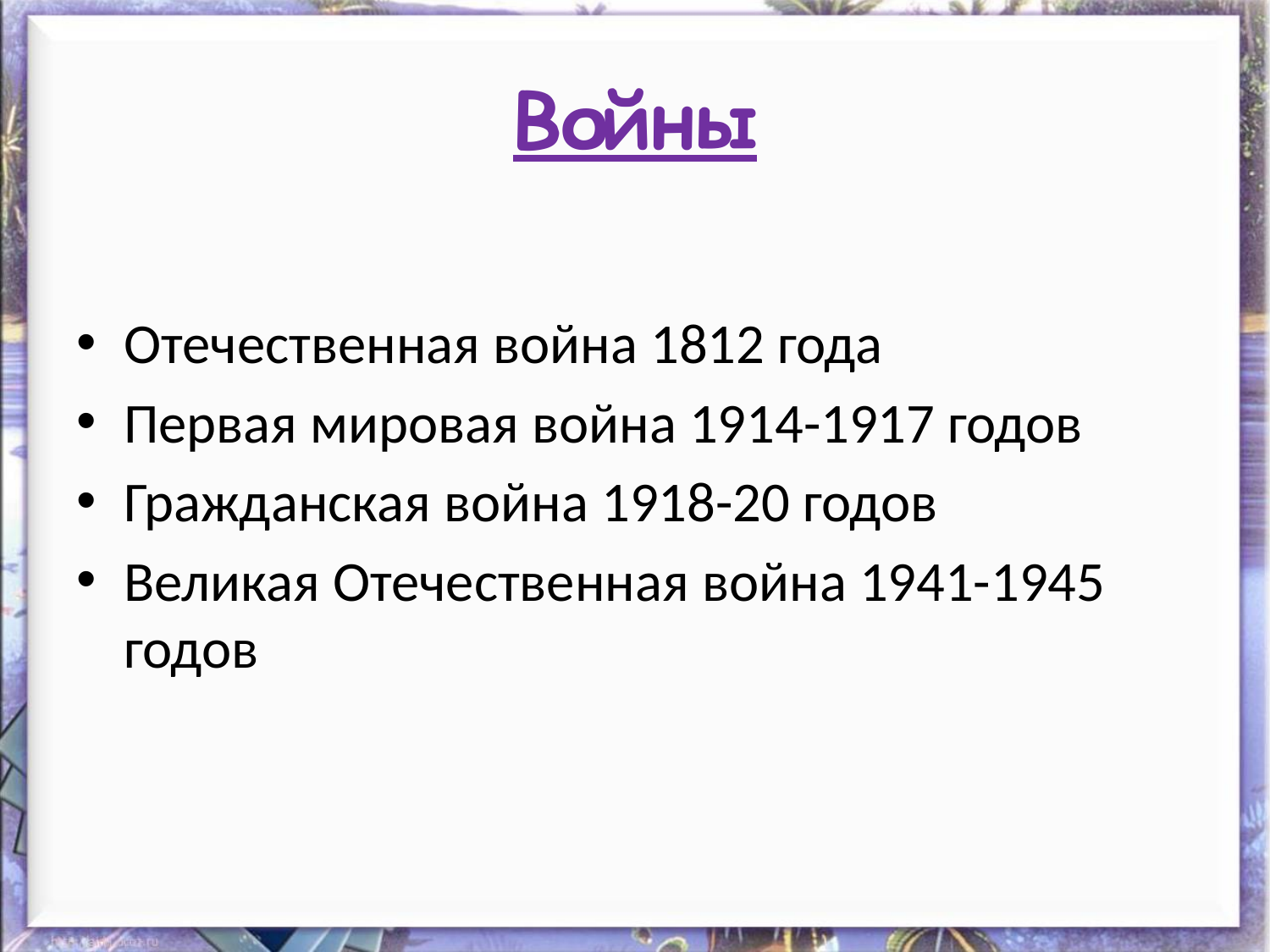

# Войны

Отечественная война 1812 года
Первая мировая война 1914-1917 годов
Гражданская война 1918-20 годов
Великая Отечественная война 1941-1945 годов